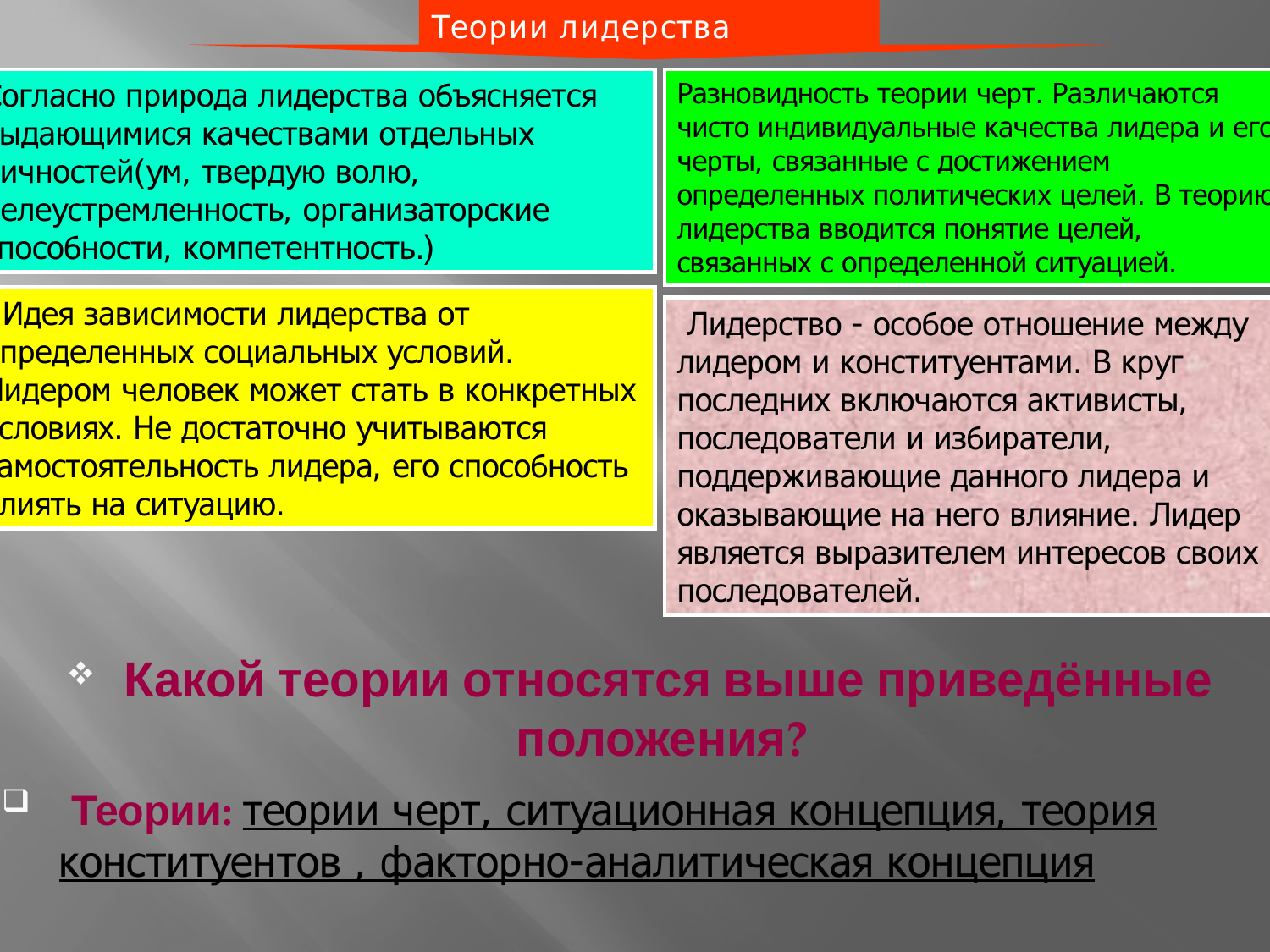

Теории лидерства

#

Согласно природа лидерства объясняется выдающимися качествами отдельных личностей(ум, твердую волю, целеустремленность, организаторские способности, компетентность.)
Разновидность теории черт. Различаются чисто индивидуальные качества лидера и его черты, связанные с достижением определенных политических целей. В теорию лидерства вводится понятие целей, связанных с определенной ситуацией.

Какой теории относятся выше приведённые положения?
 Теории: теории черт, ситуационная концепция, теория конституентов , факторно-аналитическая концепция
  Идея зависимости лидерства от определенных социальных условий. Лидером человек может стать в конкретных условиях. Не достаточно учитываются самостоятельность лидера, его способность влиять на ситуацию.
 Лидерство - особое отношение между лидером и конституентами. В круг последних включаются активисты, последователи и избиратели, поддерживающие данного лидера и оказывающие на него влияние. Лидер является выразителем интересов своих последователей.